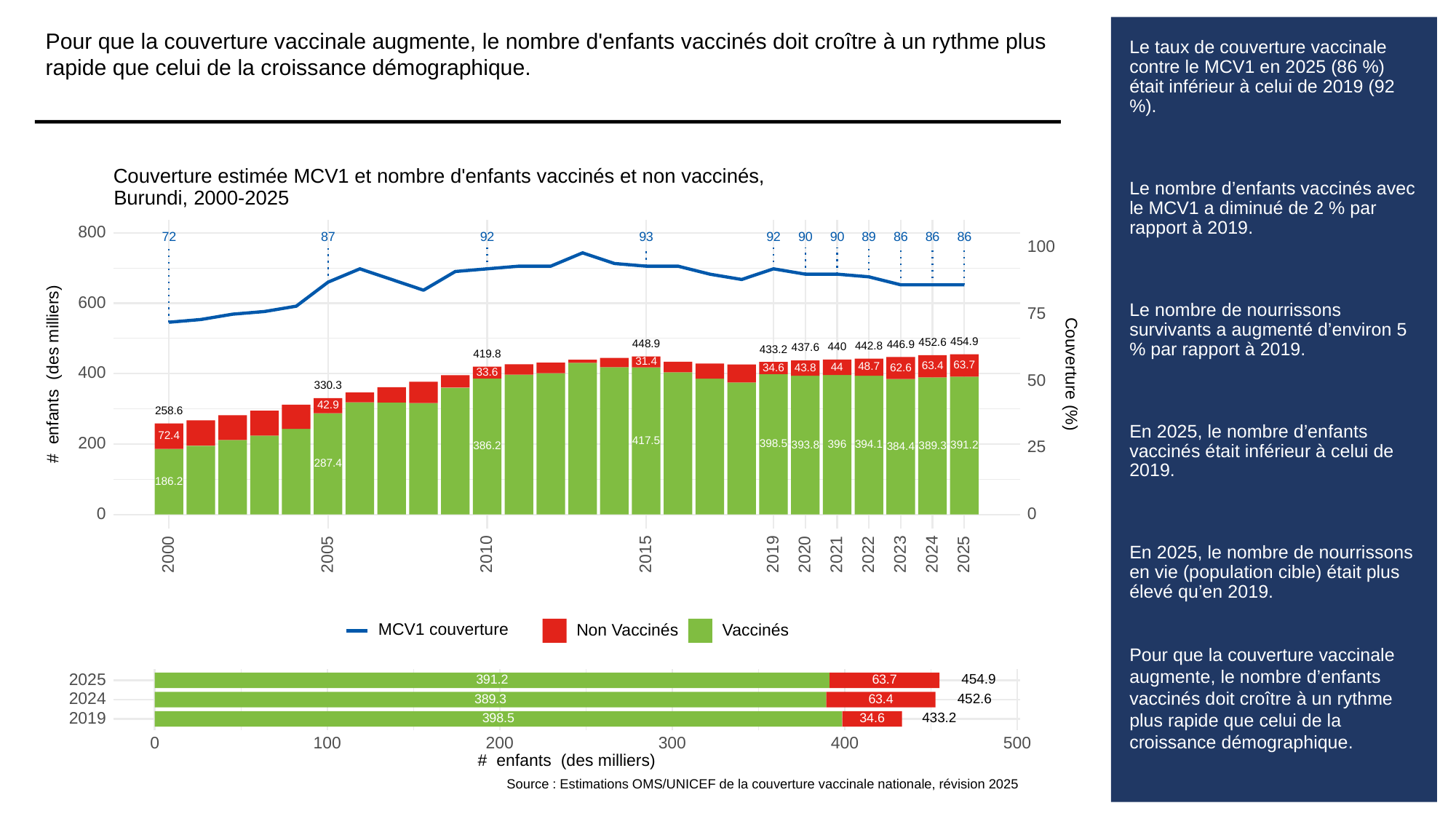

Pour que la couverture vaccinale augmente, le nombre d'enfants vaccinés doit croître à un rythme plus rapide que celui de la croissance démographique.
# Le taux de couverture vaccinale contre le MCV1 en 2025 (86 %) était inférieur à celui de 2019 (92 %).

Le nombre d’enfants vaccinés avec le MCV1 a diminué de 2 % par rapport à 2019.

Le nombre de nourrissons survivants a augmenté d’environ 5 % par rapport à 2019.

En 2025, le nombre d’enfants vaccinés était inférieur à celui de 2019.

En 2025, le nombre de nourrissons en vie (population cible) était plus élevé qu’en 2019.

Pour que la couverture vaccinale augmente, le nombre d’enfants vaccinés doit croître à un rythme plus rapide que celui de la croissance démographique.

Couverture estimée MCV1 et nombre d'enfants vaccinés et non vaccinés,
Burundi, 2000-2025

800
93
87
92
92
90
90
89
86
86
86

72
100

600

75
454.9

452.6
448.9
446.9
442.8
440
437.6
433.2
419.8

31.4

63.7

63.4

48.7
44

34.6
43.8
62.6

#  enfants  (des milliers)
Couverture (%)

400

33.6

50

330.3

42.9

258.6

72.4

417.5
200

398.5
396
394.1
393.8
391.2
25
389.3
386.2
384.4

287.4
186.2

0
0

2023
2000
2005
2010
2015
2019
2020
2021
2022
2024
2025

MCV1 couverture
Non Vaccinés
Vaccinés

2025
454.9
391.2
63.7

2024
452.6
389.3
63.4

2019
433.2
398.5
34.6

300
0
100
200
400
500
#  enfants  (des milliers)
Source : Estimations OMS/UNICEF de la couverture vaccinale nationale, révision 2025